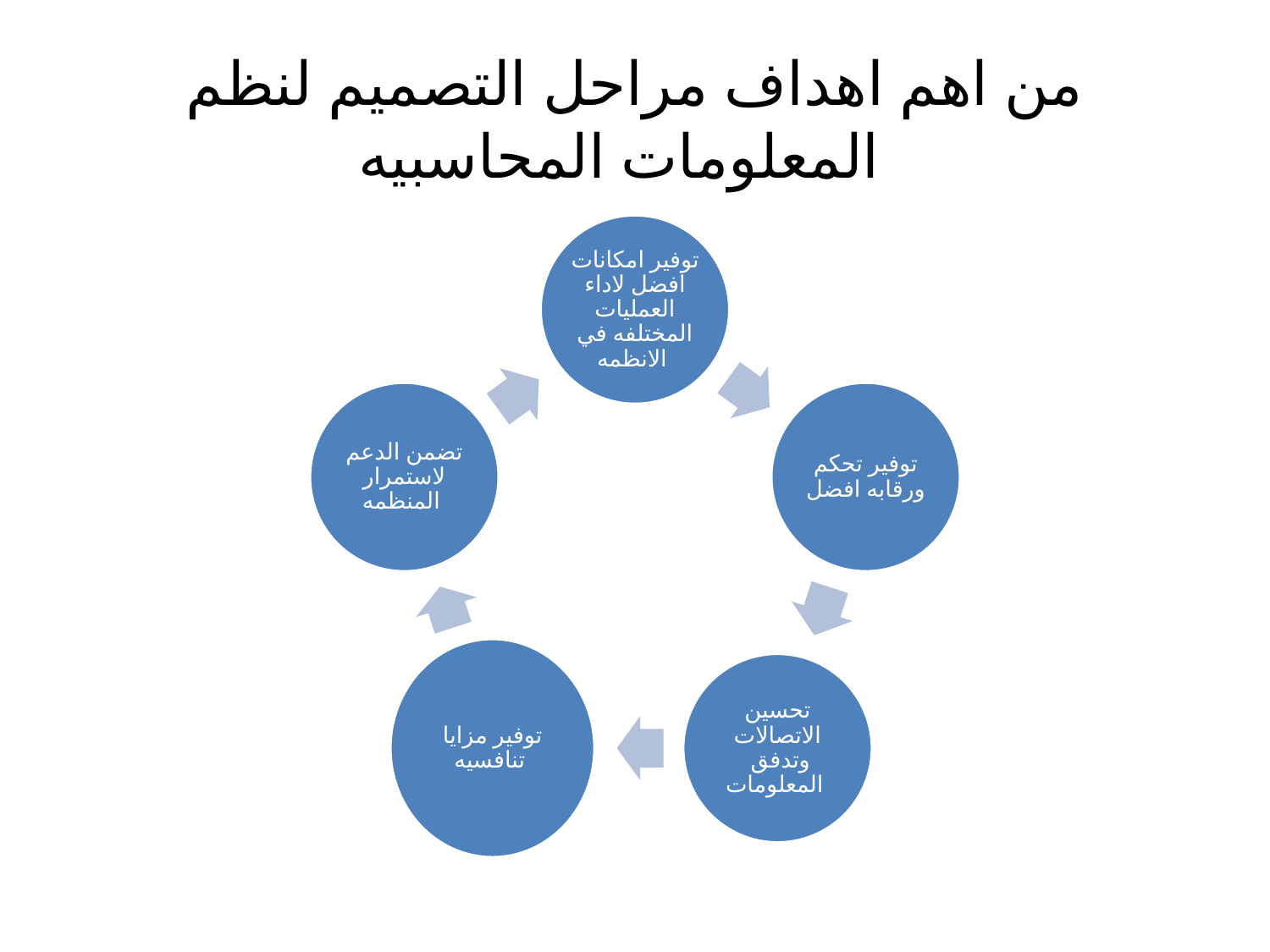

# من اهم اهداف مراحل التصميم لنظم المعلومات المحاسبيه
توفير امكانات افضل لاداء العمليات المختلفه في الانظمه

توفير تحكم ورقابه افضل

تحسين الاتصالات وتدفق  المعلومات

توفير مزايا تنافسيه

تضمن الدعم لاستمرار المنظمه